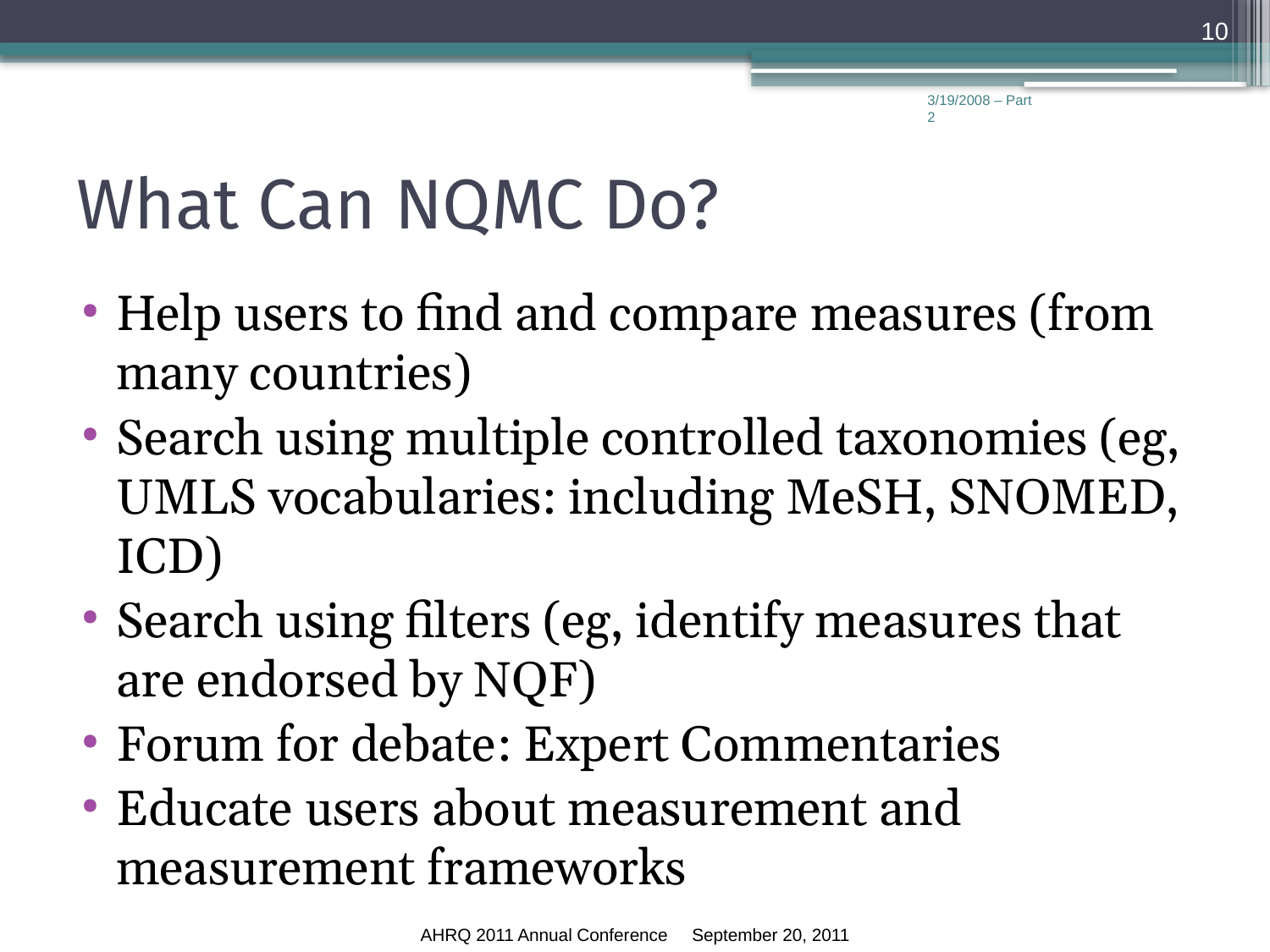

10
3/19/2008 – Part 2
# What Can NQMC Do?
Help users to find and compare measures (from many countries)
Search using multiple controlled taxonomies (eg, UMLS vocabularies: including MeSH, SNOMED, ICD)
Search using filters (eg, identify measures that are endorsed by NQF)
Forum for debate: Expert Commentaries
Educate users about measurement and measurement frameworks